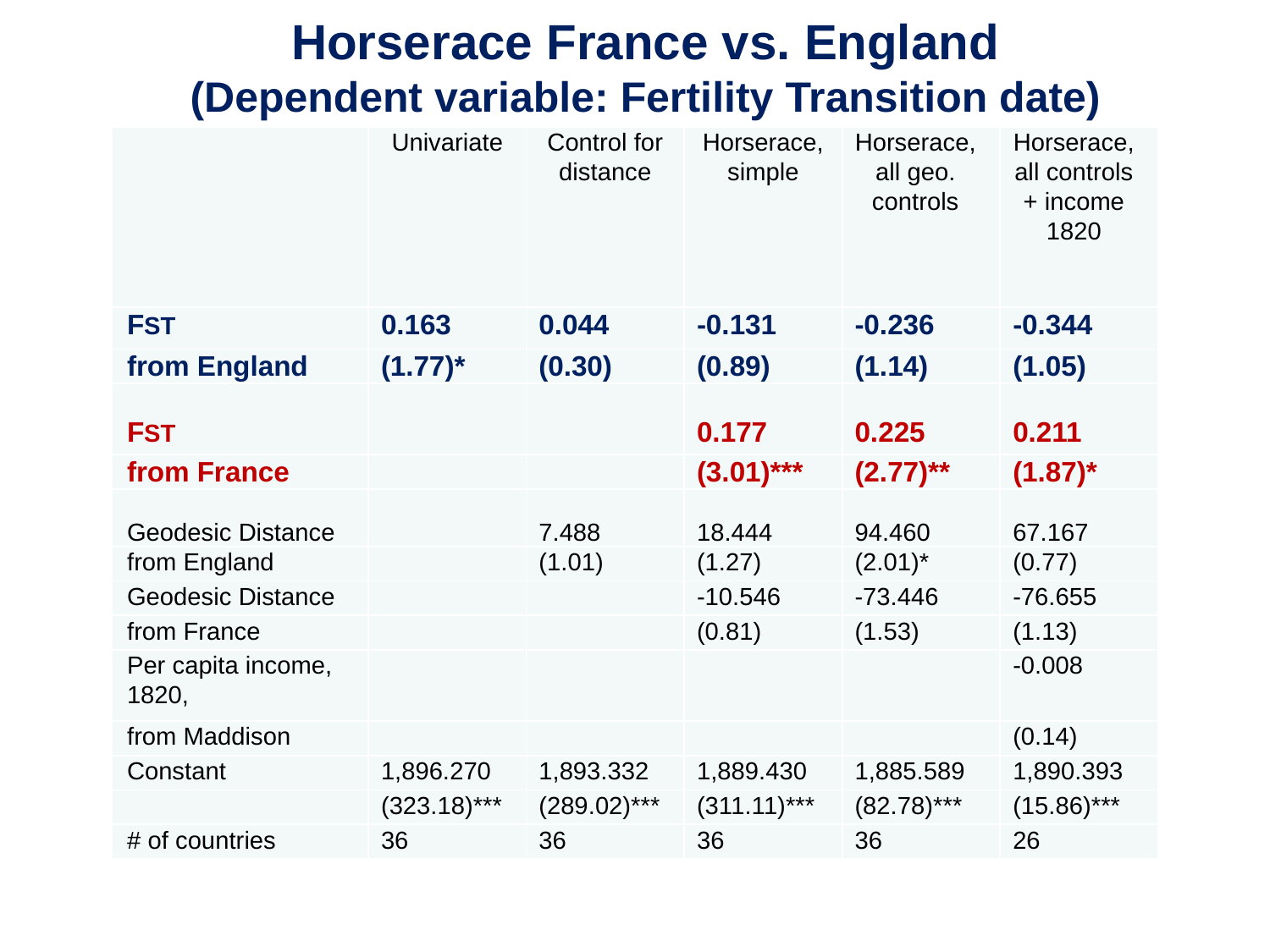

# Horserace France vs. England (Dependent variable: Fertility Transition date)
|  | Univariate | Control for distance | Horserace, simple | Horserace, all geo. controls | Horserace, all controls + income 1820 |
| --- | --- | --- | --- | --- | --- |
| FST | 0.163 | 0.044 | -0.131 | -0.236 | -0.344 |
| from England | (1.77)\* | (0.30) | (0.89) | (1.14) | (1.05) |
| FST |  |  | 0.177 | 0.225 | 0.211 |
| from France |  |  | (3.01)\*\*\* | (2.77)\*\* | (1.87)\* |
| Geodesic Distance |  | 7.488 | 18.444 | 94.460 | 67.167 |
| from England |  | (1.01) | (1.27) | (2.01)\* | (0.77) |
| Geodesic Distance |  |  | -10.546 | -73.446 | -76.655 |
| from France |  |  | (0.81) | (1.53) | (1.13) |
| Per capita income, 1820, |  |  |  |  | -0.008 |
| from Maddison |  |  |  |  | (0.14) |
| Constant | 1,896.270 | 1,893.332 | 1,889.430 | 1,885.589 | 1,890.393 |
|  | (323.18)\*\*\* | (289.02)\*\*\* | (311.11)\*\*\* | (82.78)\*\*\* | (15.86)\*\*\* |
| # of countries | 36 | 36 | 36 | 36 | 26 |